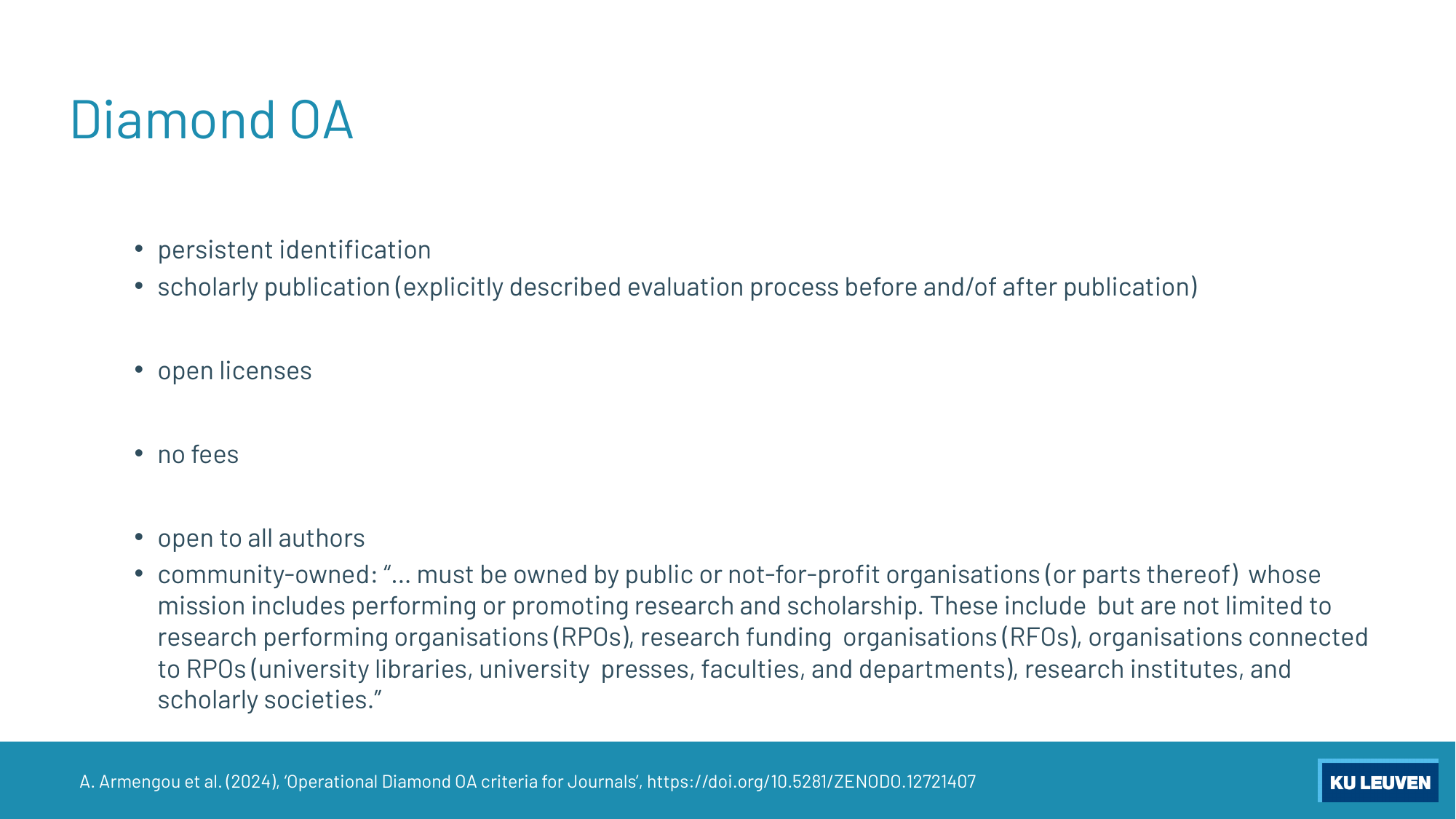

Diamond OA
persistent identification
scholarly publication (explicitly described evaluation process before and/of after publication)

open licenses

no fees

open to all authors
community-owned: “… must be owned by public or not-for-profit organisations (or parts thereof)  whose mission includes performing or promoting research and scholarship. These include  but are not limited to research performing organisations (RPOs), research funding  organisations (RFOs), organisations connected to RPOs (university libraries, university  presses, faculties, and departments), research institutes, and scholarly societies.”

A. Armengou et al. (2024), ‘Operational Diamond OA criteria for Journals’, https://doi.org/10.5281/ZENODO.12721407